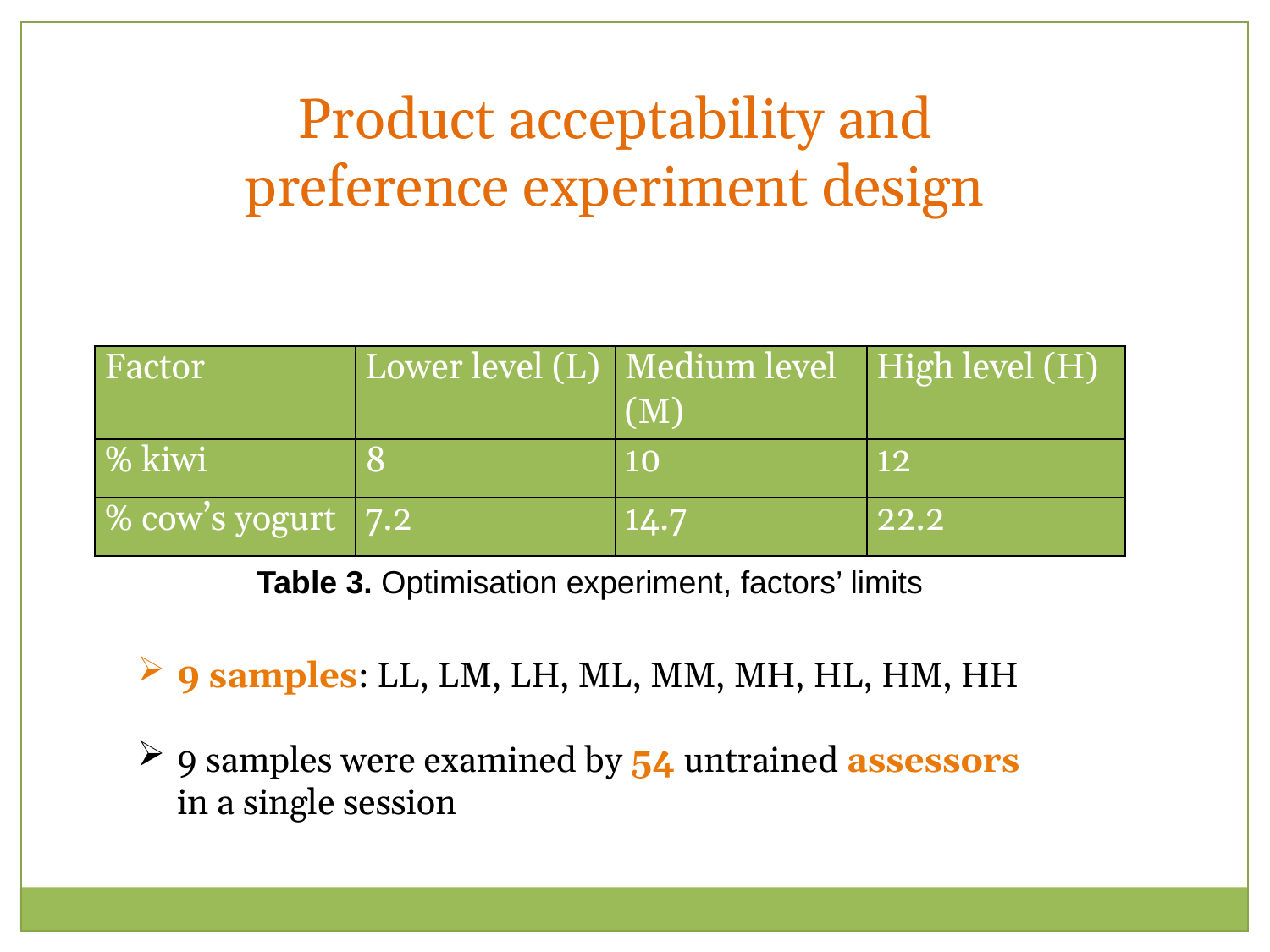

Product acceptability and preference experiment design
| Factor | Lower level (L) | Medium level (M) | High level (H) |
| --- | --- | --- | --- |
| % kiwi | 8 | 10 | 12 |
| % cow’s yogurt | 7.2 | 14.7 | 22.2 |
Table 3. Optimisation experiment, factors’ limits
9 samples: LL, LM, LH, ML, MM, MH, HL, HM, HH

9 samples were examined by 54 untrained assessors in a single session